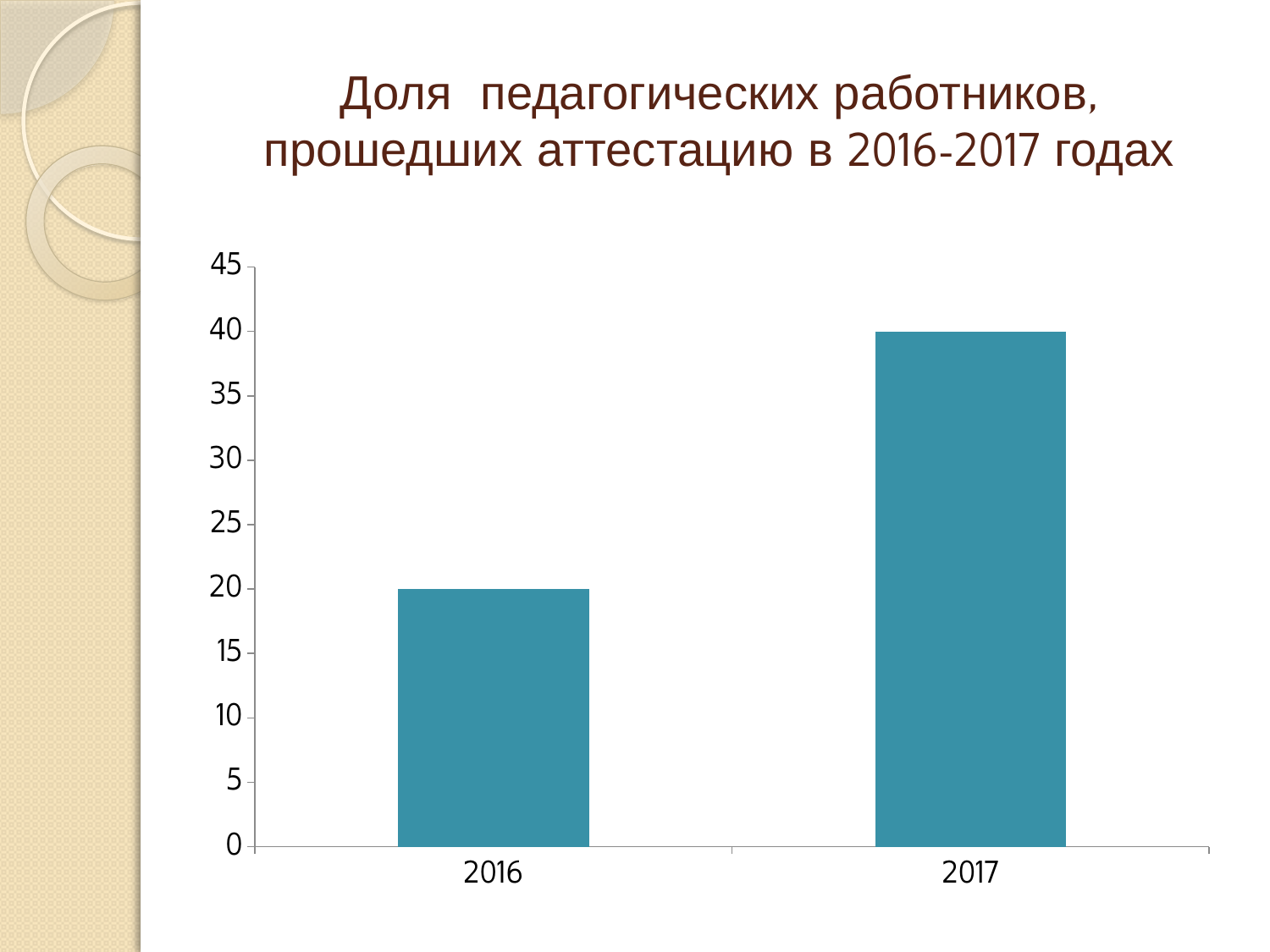

# Доля  педагогических работников, прошедших аттестацию в 2016-2017 годах

### Chart

| Category | Ряд 1 | Ряд 2 | Ряд 3 |
|---|---|---|---|
| 2016 | 20.0 | None | None |
| 2017 | 40.0 | None | None |